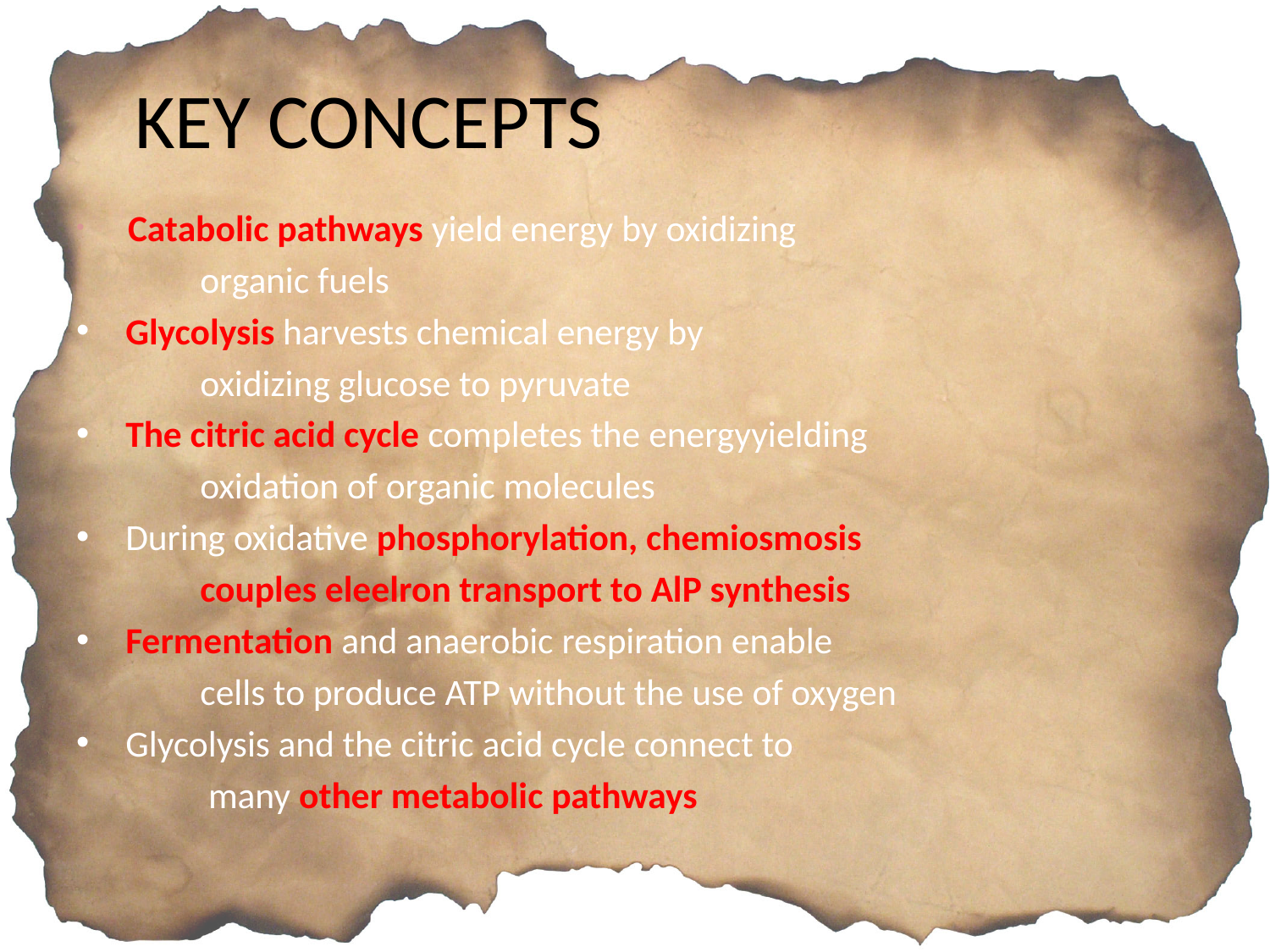

# KEY CONCEPTS
  Catabolic pathways yield energy by oxidizing
               organic fuels
 Glycolysis harvests chemical energy by
               oxidizing glucose to pyruvate
 The citric acid cycle completes the energyyielding
               oxidation of organic molecules
 During oxidative phosphorylation, chemiosmosis
               couples eleelron transport to AlP synthesis
 Fermentation and anaerobic respiration enable
               cells to produce ATP without the use of oxygen
 Glycolysis and the citric acid cycle connect to
                many other metabolic pathways